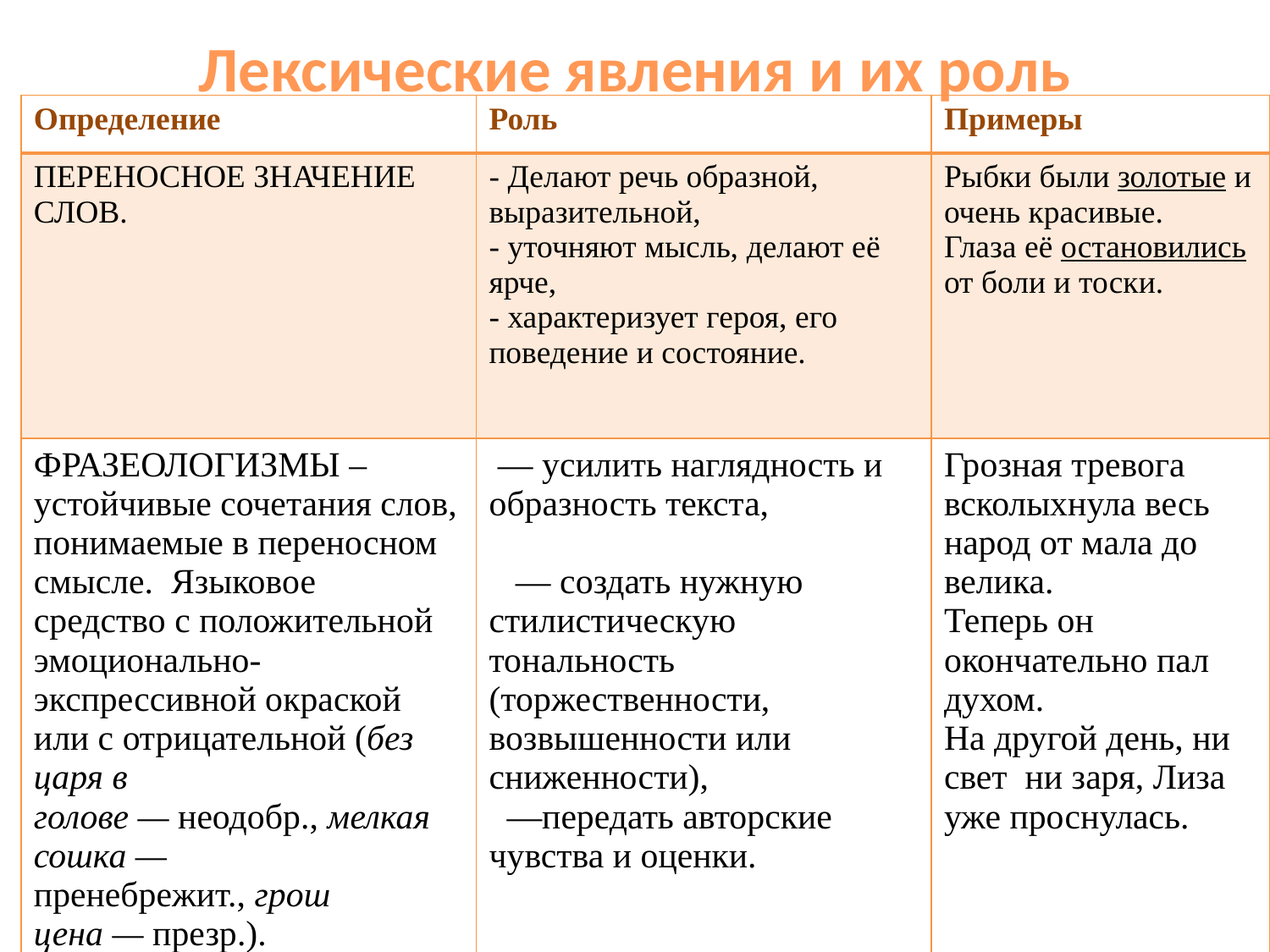

# Лексические явления и их роль
| Определение | Роль | Примеры |
| --- | --- | --- |
| ПЕРЕНОСНОЕ ЗНАЧЕНИЕ СЛОВ. | - Делают речь образной, выразительной, - уточняют мысль, делают её ярче, - характеризует героя, его поведение и состояние. | Рыбки были золотые и очень красивые. Глаза её остановились от боли и тоски. |
| ФРАЗЕОЛОГИЗМЫ – устойчивые сочетания слов, понимаемые в переносном смысле. Языковое средство с положительной эмоционально-экспрессивной окраской или с отрицательной (без царя в голове — неодобр., мелкая сошка —пренебрежит., грош цена — презр.). | — усилить наглядность и образность текста,      — создать нужную стилистическую тональность (торжественности, возвышенности или сниженности),   —передать авторские чувства и оценки. | Грозная тревога всколыхнула весь народ от мала до велика. Теперь он окончательно пал духом. На другой день, ни свет ни заря, Лиза уже проснулась. |